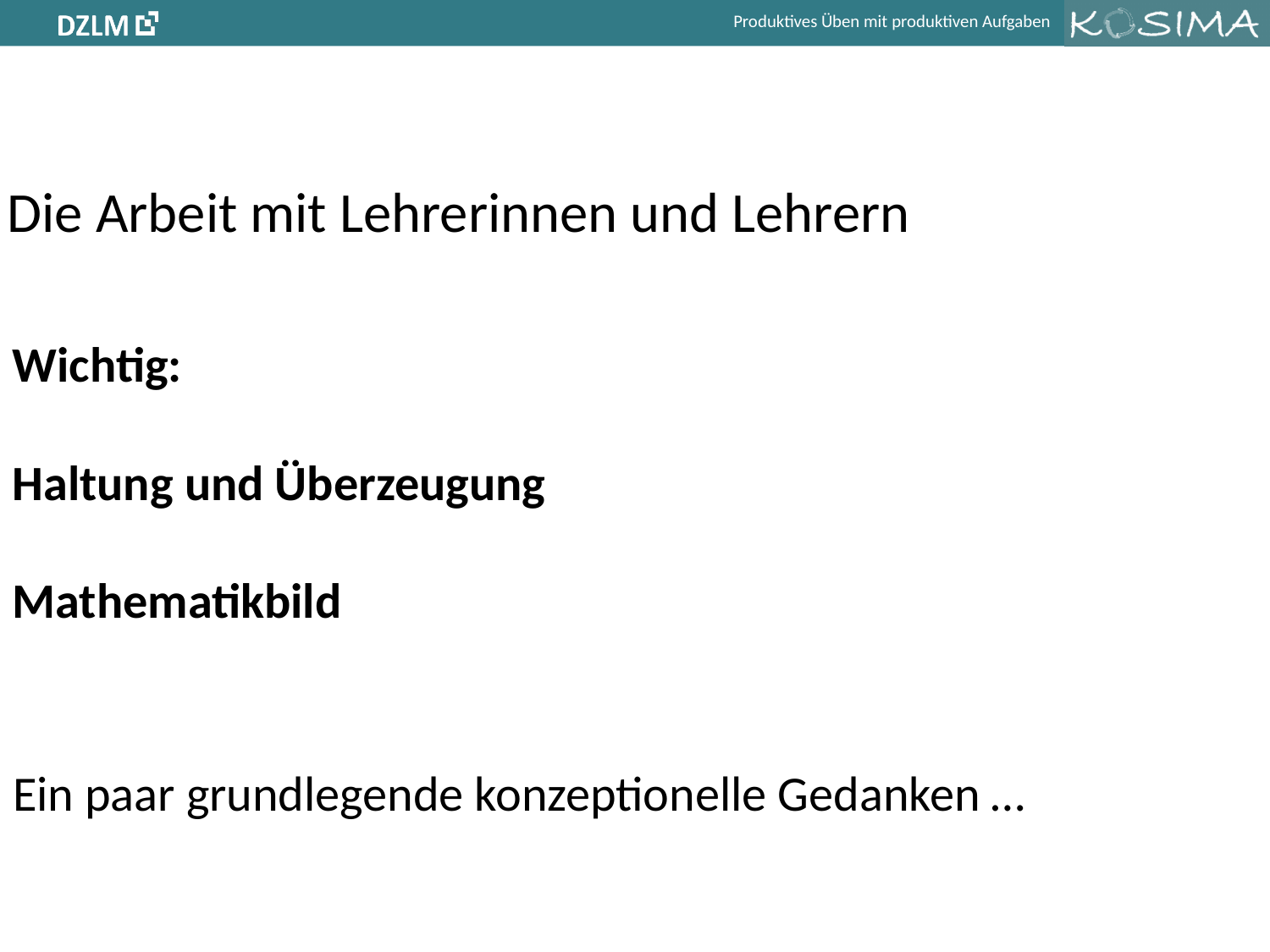

Die Arbeit mit Lehrerinnen und Lehrern
Wichtig:

Haltung und Überzeugung

Mathematikbild
Ein paar grundlegende konzeptionelle Gedanken …